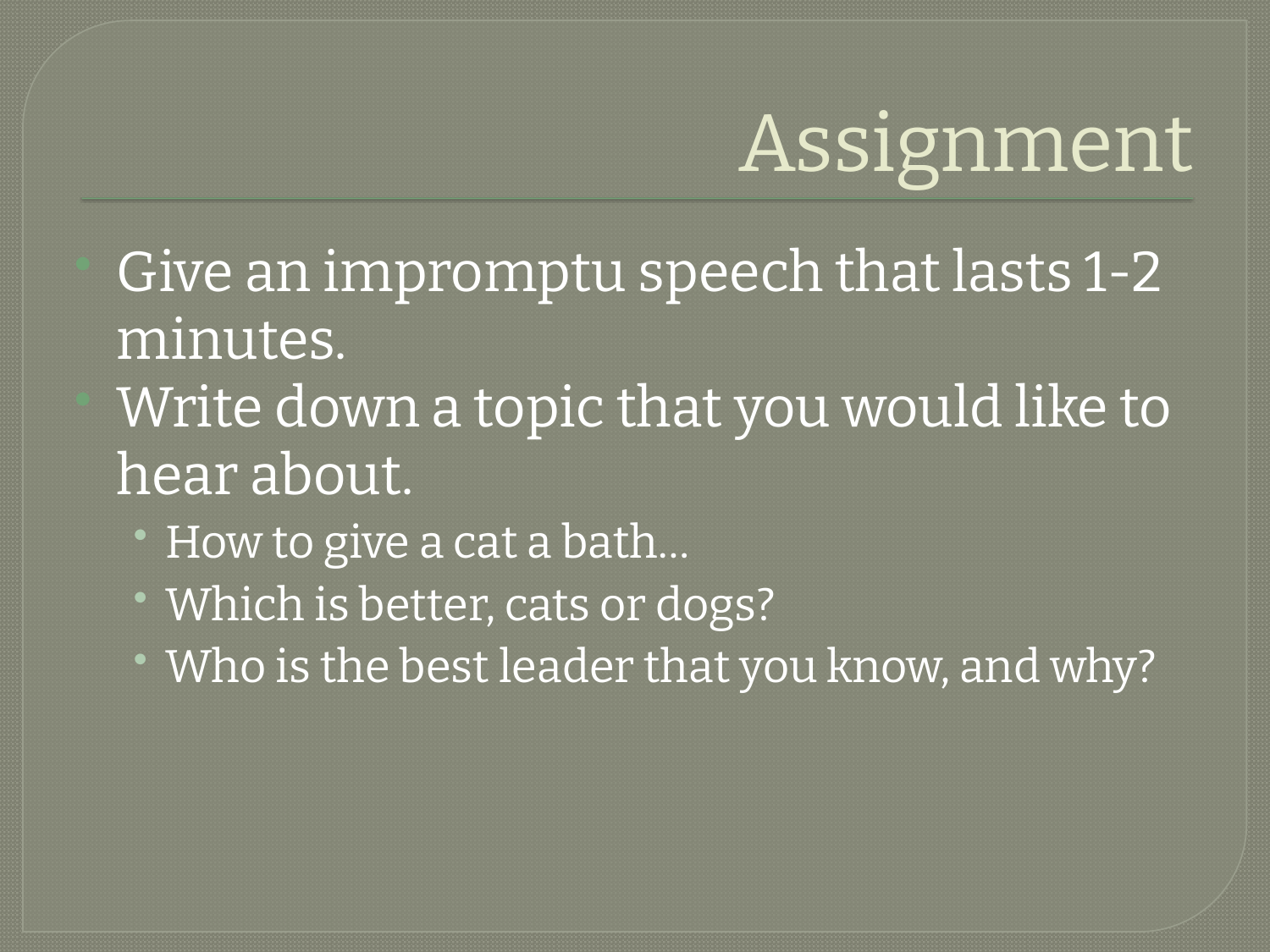

# Assignment
Give an impromptu speech that lasts 1-2 minutes.
Write down a topic that you would like to hear about.
How to give a cat a bath…
Which is better, cats or dogs?
Who is the best leader that you know, and why?